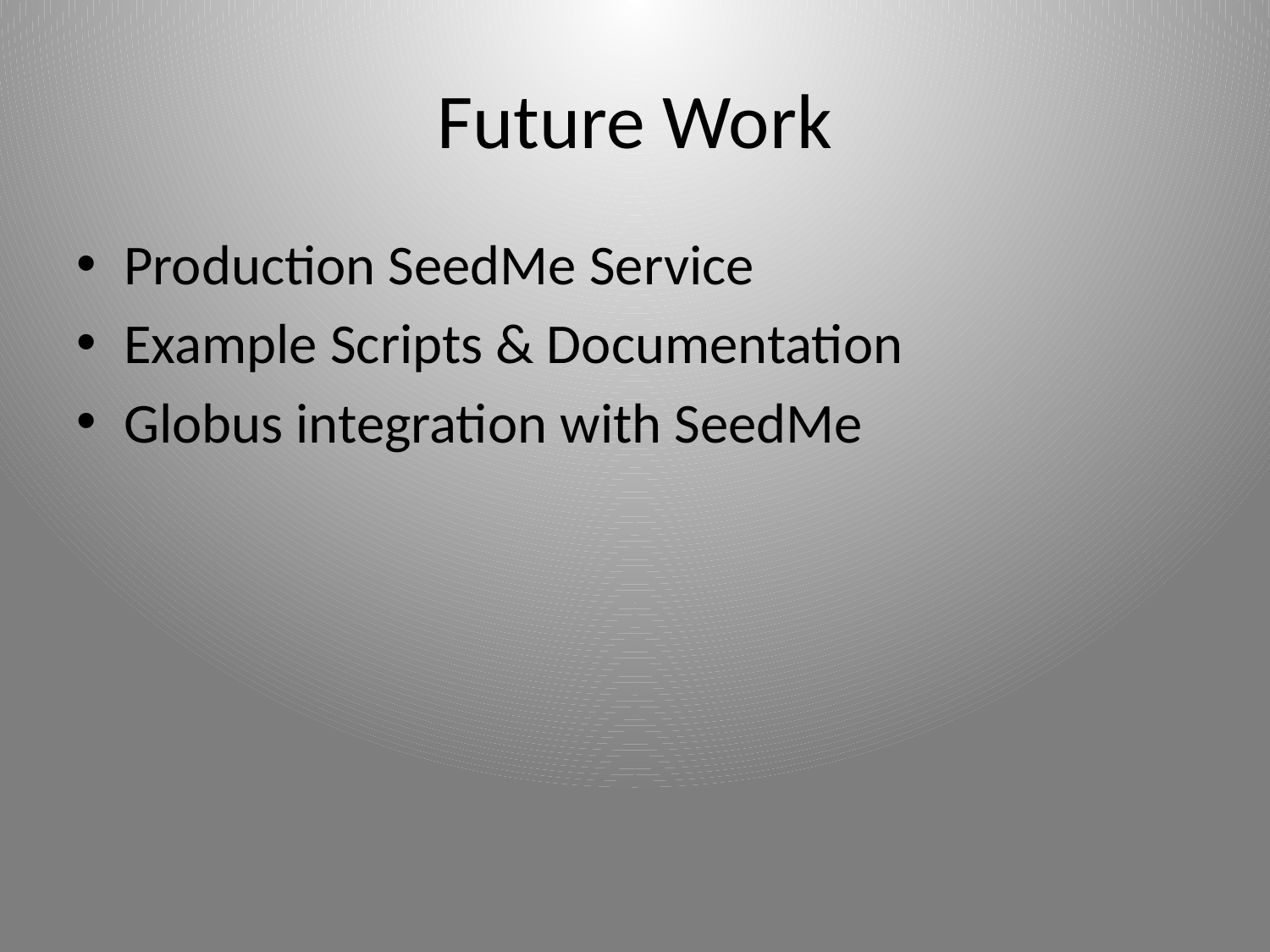

# Future Work
Production SeedMe Service
Example Scripts & Documentation
Globus integration with SeedMe